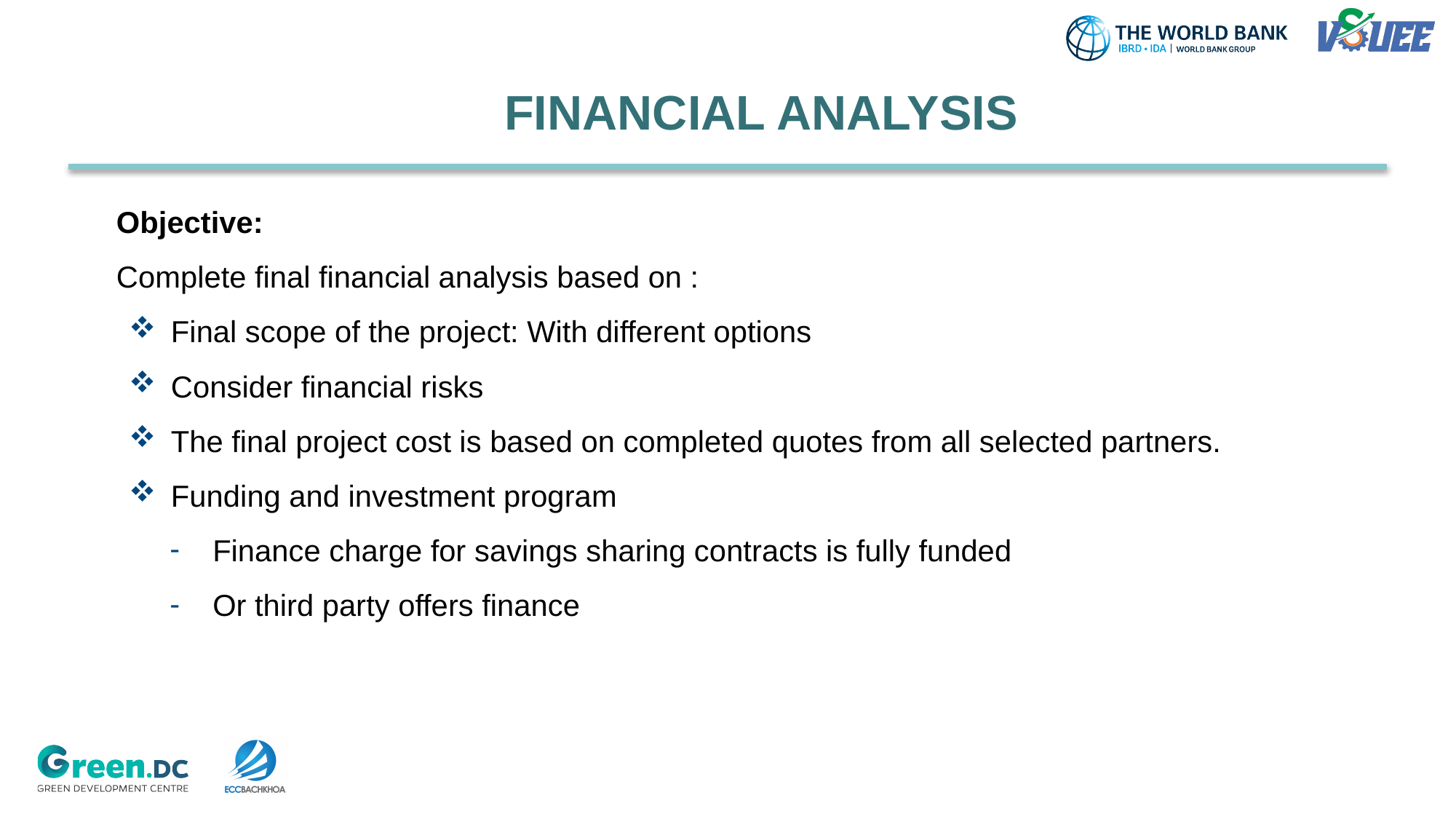

# Financial Analysis
Objective:
Complete final financial analysis based on :
Final scope of the project: With different options
Consider financial risks
The final project cost is based on completed quotes from all selected partners.
Funding and investment program
Finance charge for savings sharing contracts is fully funded
Or third party offers finance